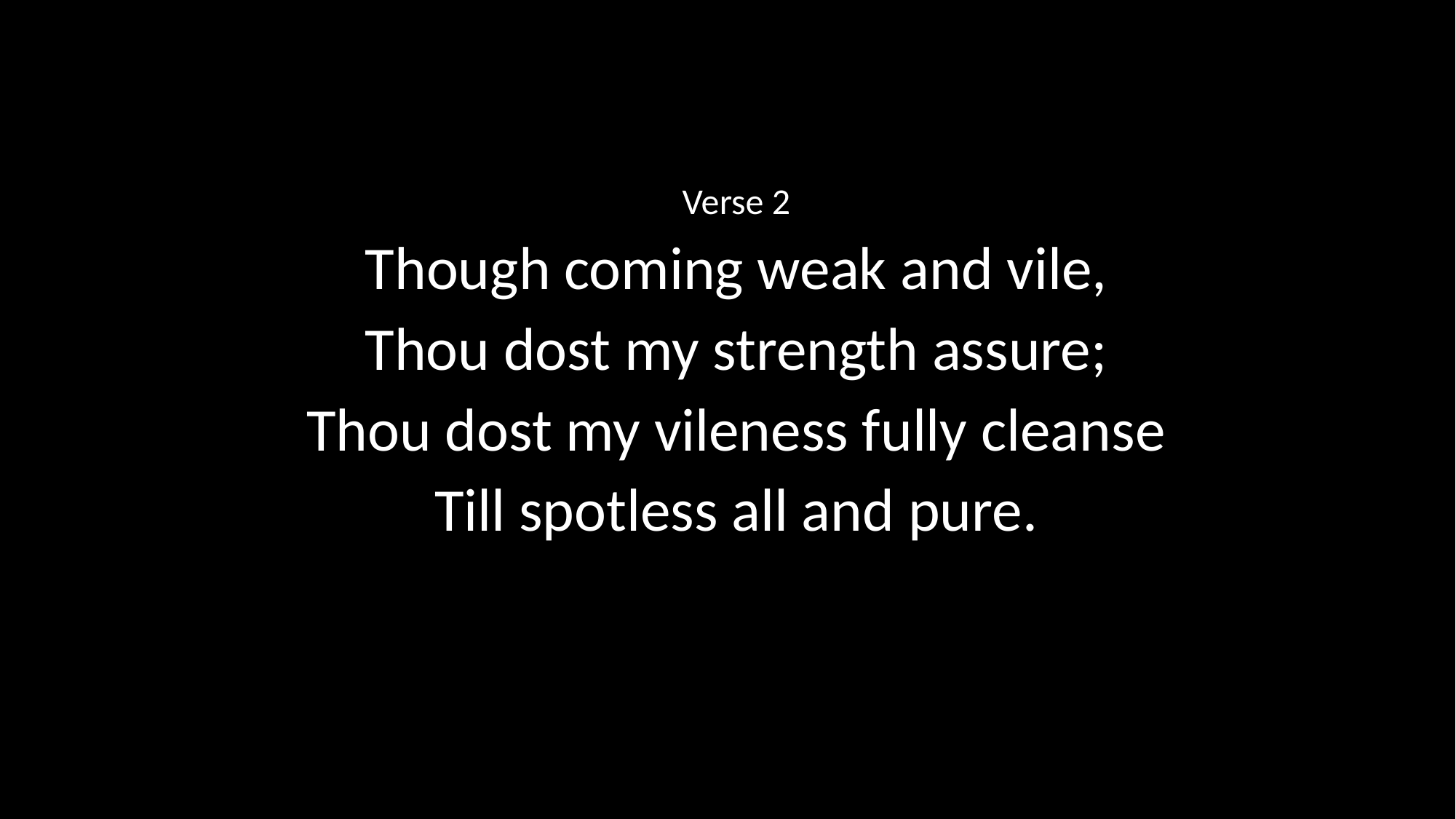

Verse 2
Though coming weak and vile,
Thou dost my strength assure;
Thou dost my vileness fully cleanse
Till spotless all and pure.